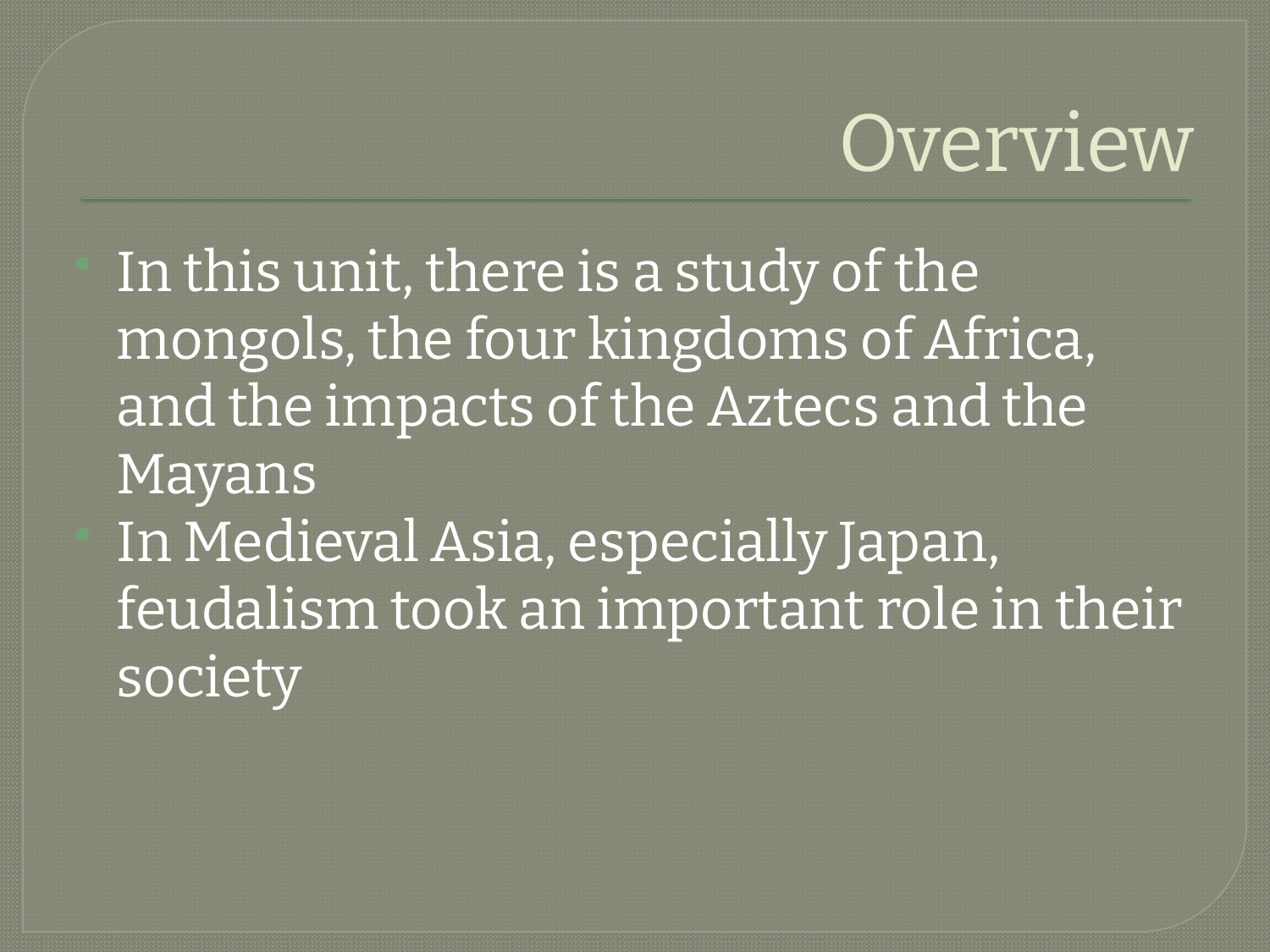

# Overview
In this unit, there is a study of the mongols, the four kingdoms of Africa, and the impacts of the Aztecs and the Mayans
In Medieval Asia, especially Japan, feudalism took an important role in their society